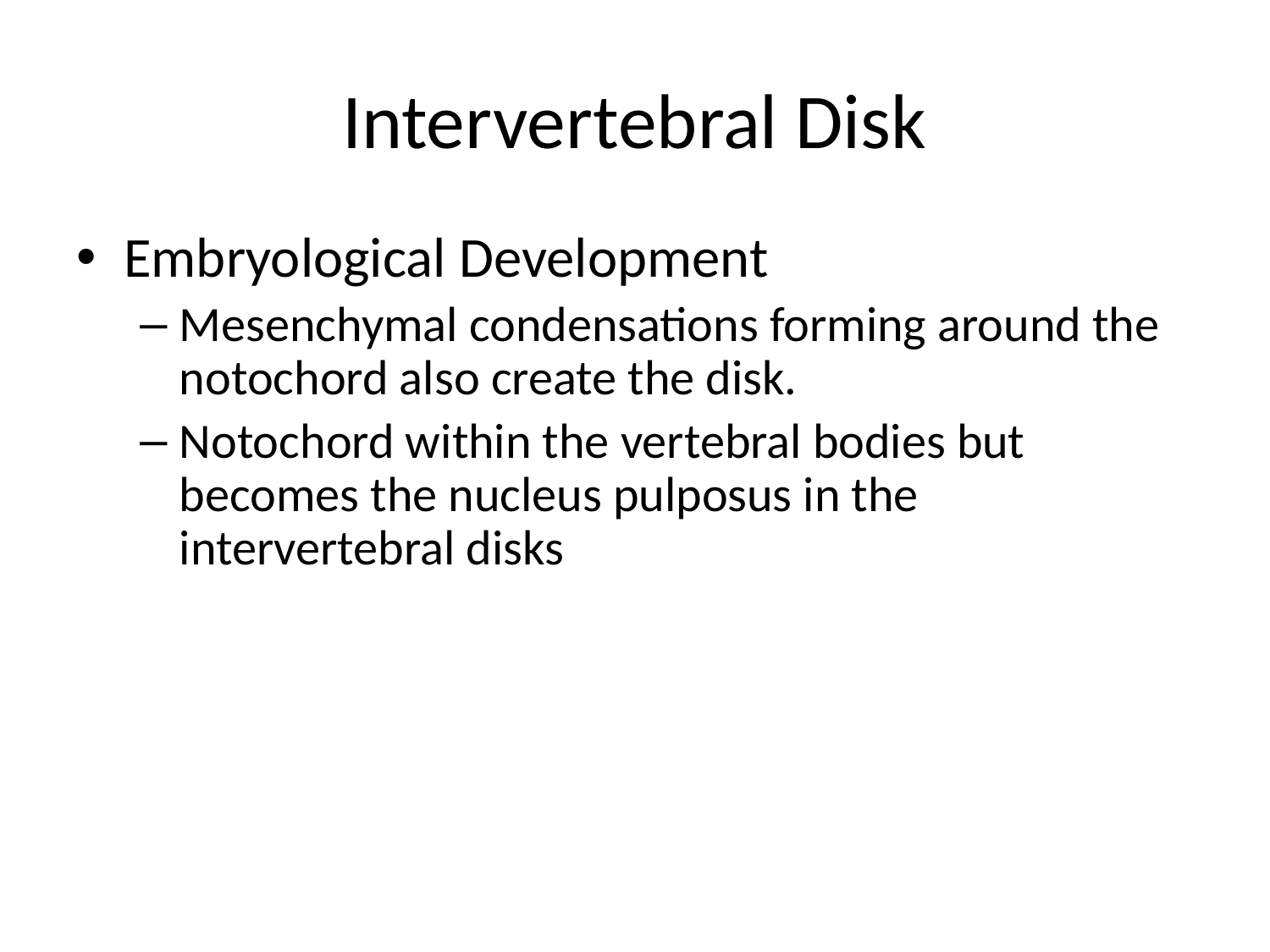

# Intervertebral Disk
Embryological Development
Mesenchymal condensations forming around the notochord also create the disk.
Notochord within the vertebral bodies but becomes the nucleus pulposus in the intervertebral disks